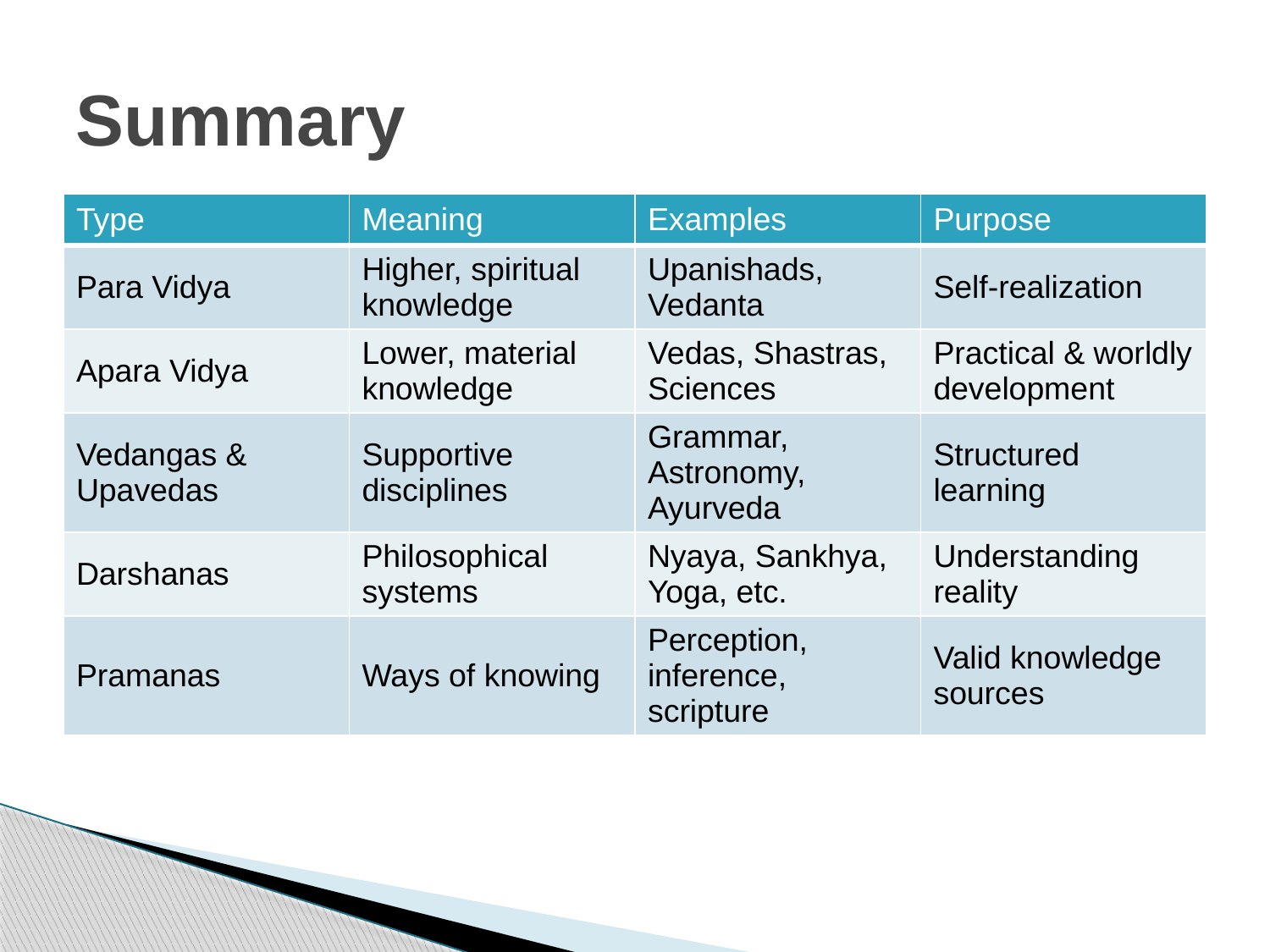

# Summary
| Type | Meaning | Examples | Purpose |
| --- | --- | --- | --- |
| Para Vidya | Higher, spiritual knowledge | Upanishads, Vedanta | Self-realization |
| Apara Vidya | Lower, material knowledge | Vedas, Shastras, Sciences | Practical & worldly development |
| Vedangas & Upavedas | Supportive disciplines | Grammar, Astronomy, Ayurveda | Structured learning |
| Darshanas | Philosophical systems | Nyaya, Sankhya, Yoga, etc. | Understanding reality |
| Pramanas | Ways of knowing | Perception, inference, scripture | Valid knowledge sources |